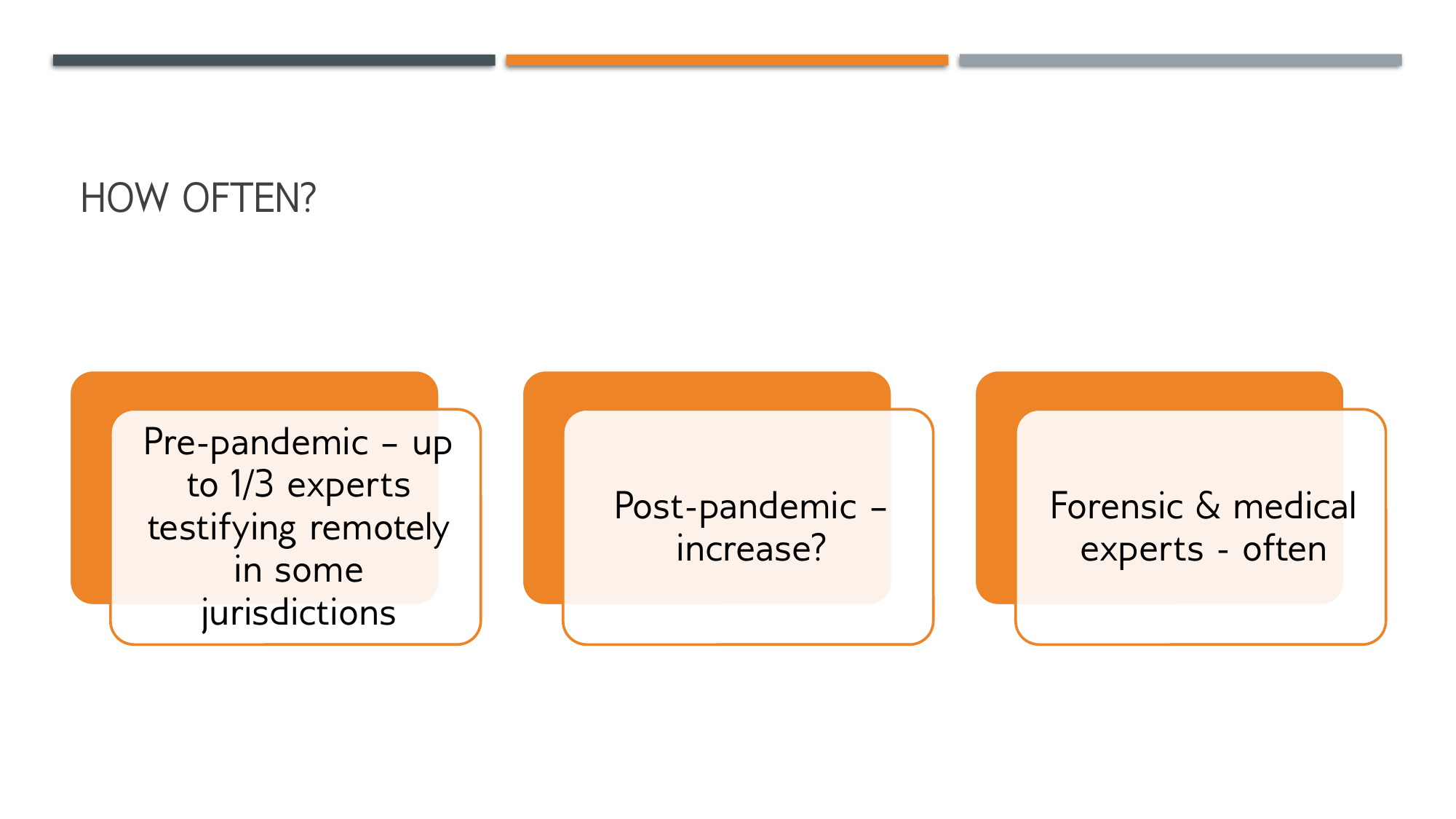

# How often?
Pre-pandemic – up to 1/3 experts testifying remotely in some jurisdictions
Post-pandemic – increase?
Forensic & medical experts - often